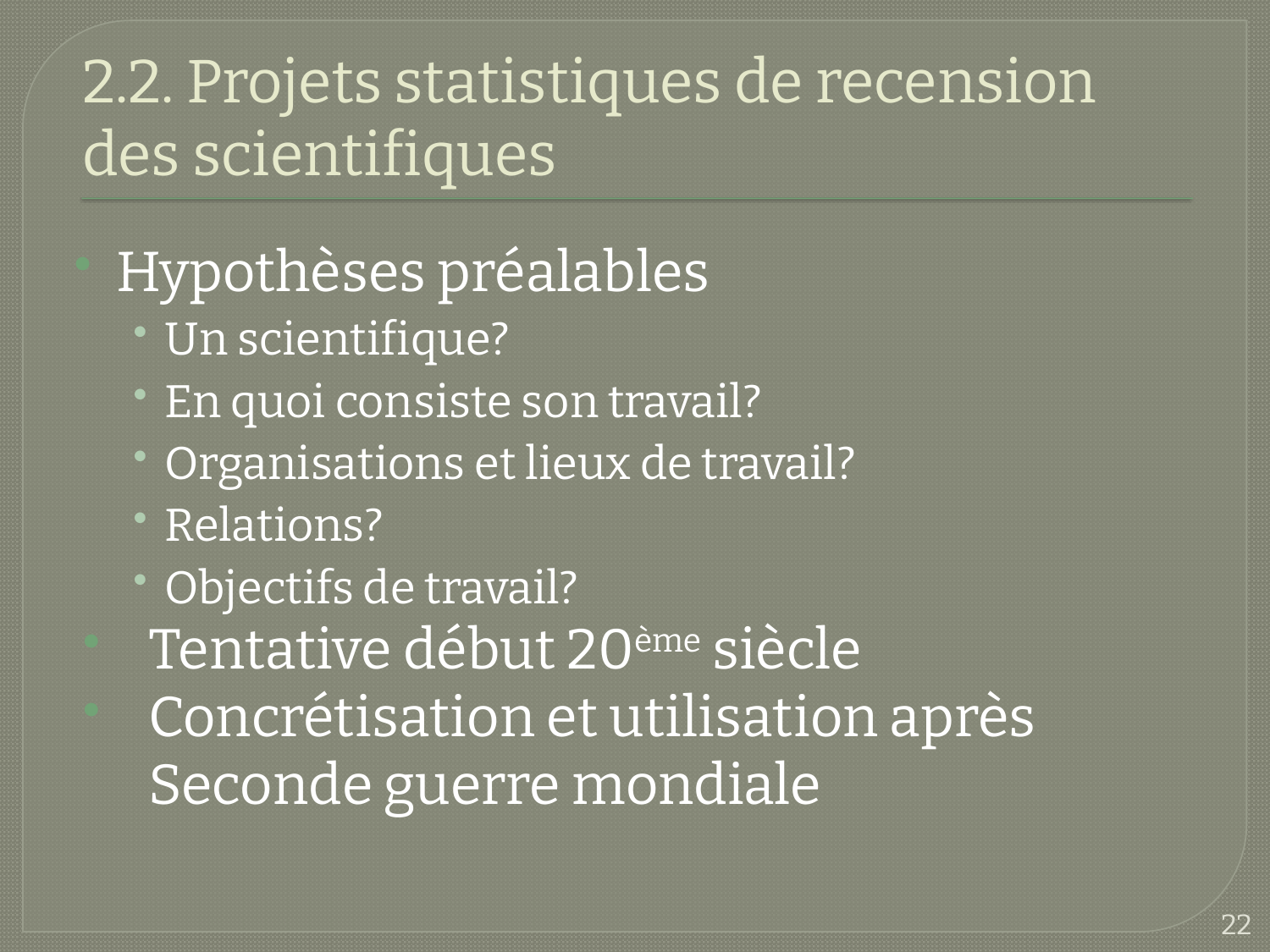

# 2.2. Projets statistiques de recension des scientifiques
Hypothèses préalables
Un scientifique?
En quoi consiste son travail?
Organisations et lieux de travail?
Relations?
Objectifs de travail?
Tentative début 20ème siècle
Concrétisation et utilisation après Seconde guerre mondiale

22